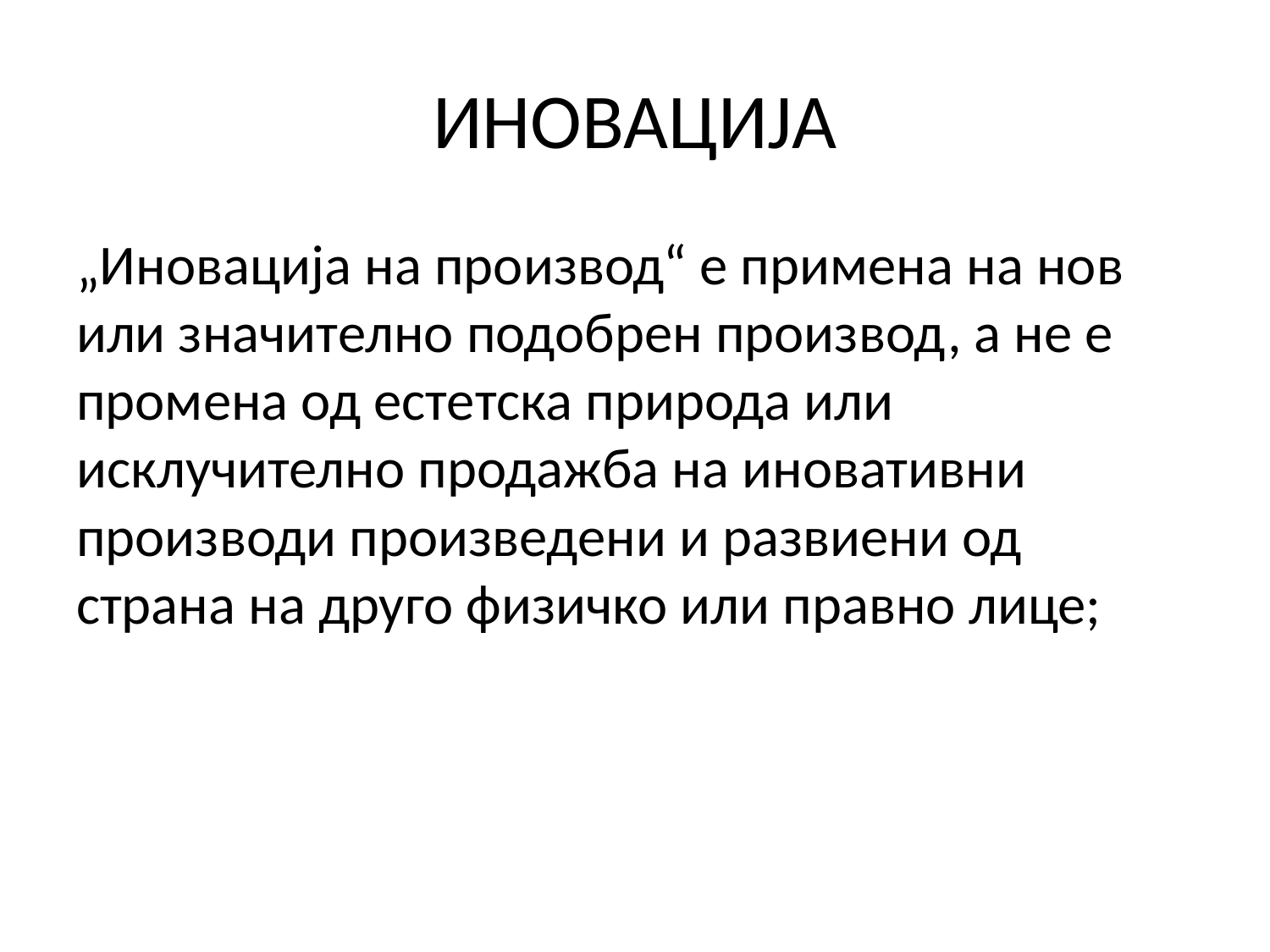

# ИНОВАЦИЈА
„Иновација на производ“ е примена на нов или значително подобрен производ, а не е промена од естетска природа или исклучително продажба на иновативни производи произведени и развиени од страна на друго физичко или правно лице;